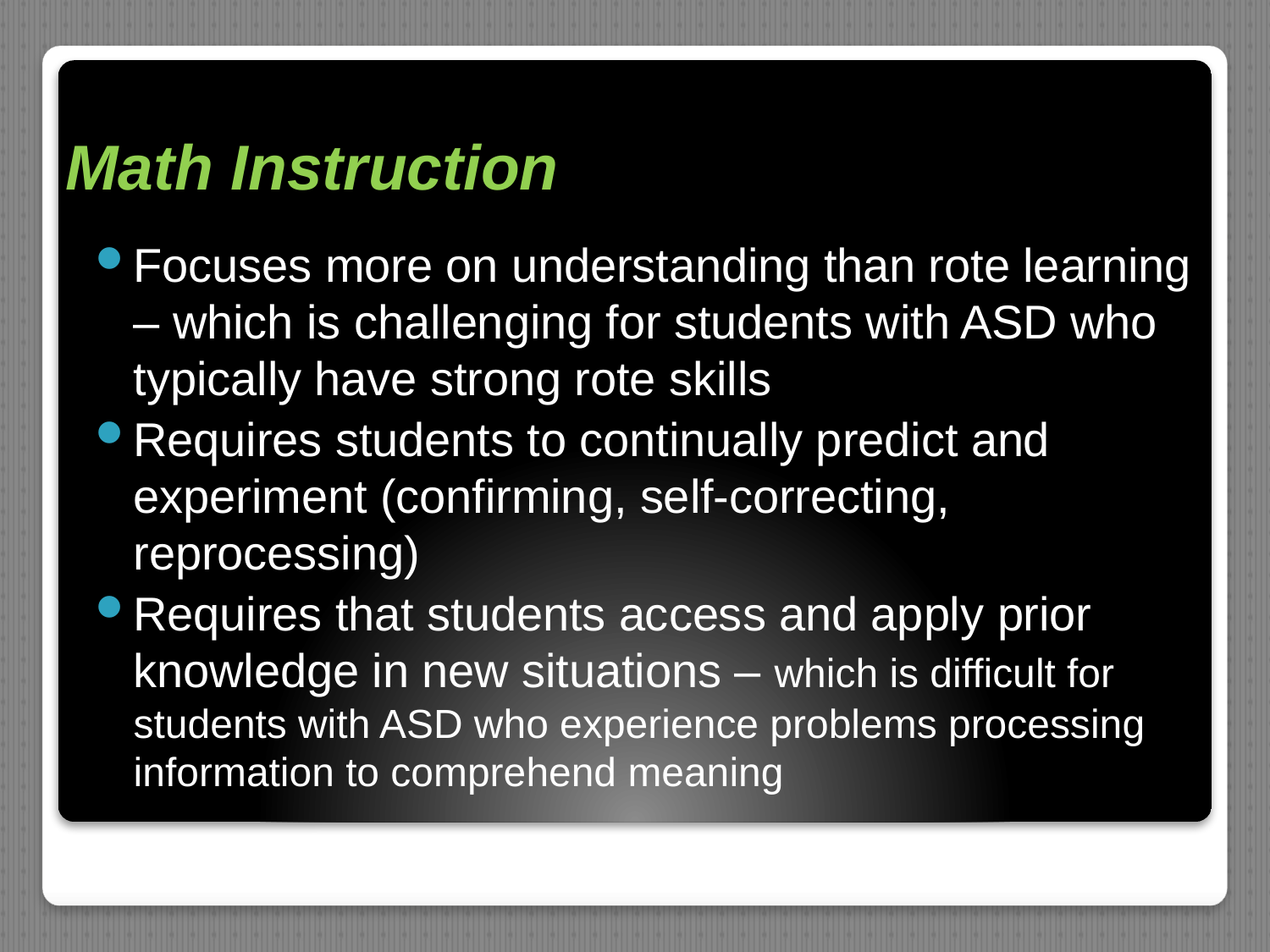

# Math Instruction
Focuses more on understanding than rote learning – which is challenging for students with ASD who typically have strong rote skills
Requires students to continually predict and experiment (confirming, self-correcting, reprocessing)
Requires that students access and apply prior knowledge in new situations – which is difficult for students with ASD who experience problems processing information to comprehend meaning